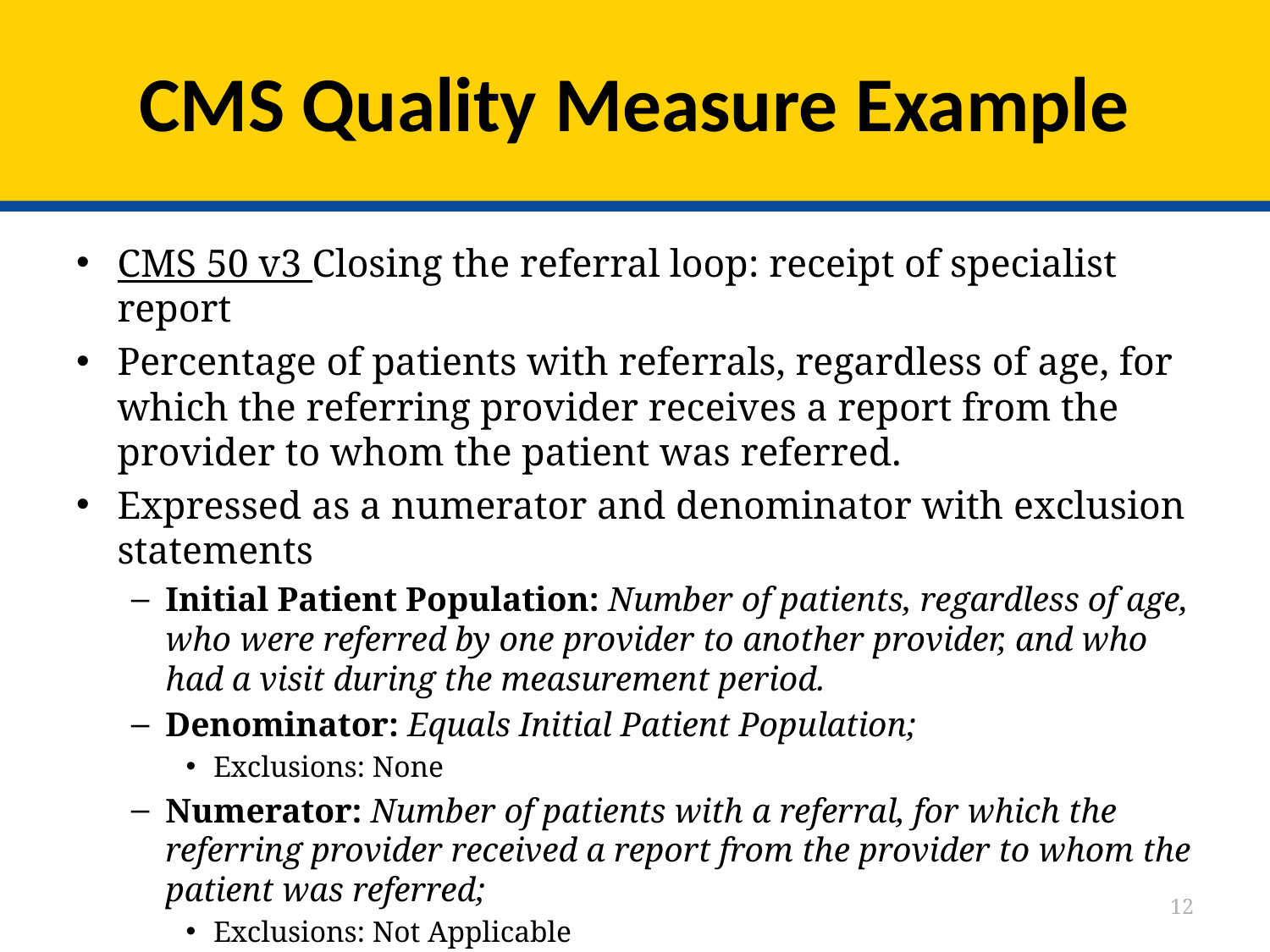

# CMS Quality Measure Example
CMS 50 v3 Closing the referral loop: receipt of specialist report
Percentage of patients with referrals, regardless of age, for which the referring provider receives a report from the provider to whom the patient was referred.
Expressed as a numerator and denominator with exclusion statements
Initial Patient Population: Number of patients, regardless of age, who were referred by one provider to another provider, and who had a visit during the measurement period.
Denominator: Equals Initial Patient Population;
Exclusions: None
Numerator: Number of patients with a referral, for which the referring provider received a report from the provider to whom the patient was referred;
Exclusions: Not Applicable
12